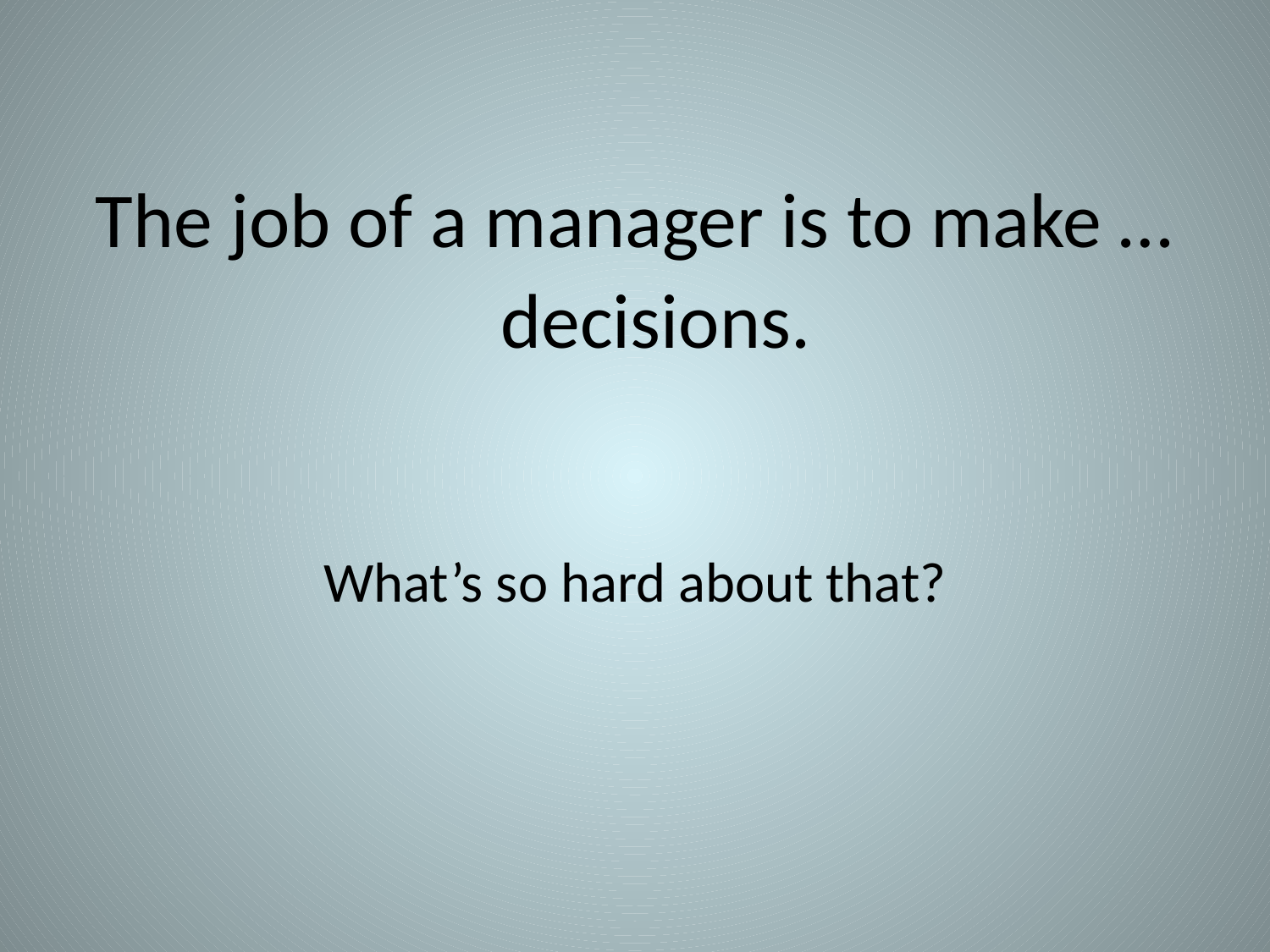

# The job of a manager is to make …
decisions.
What’s so hard about that?